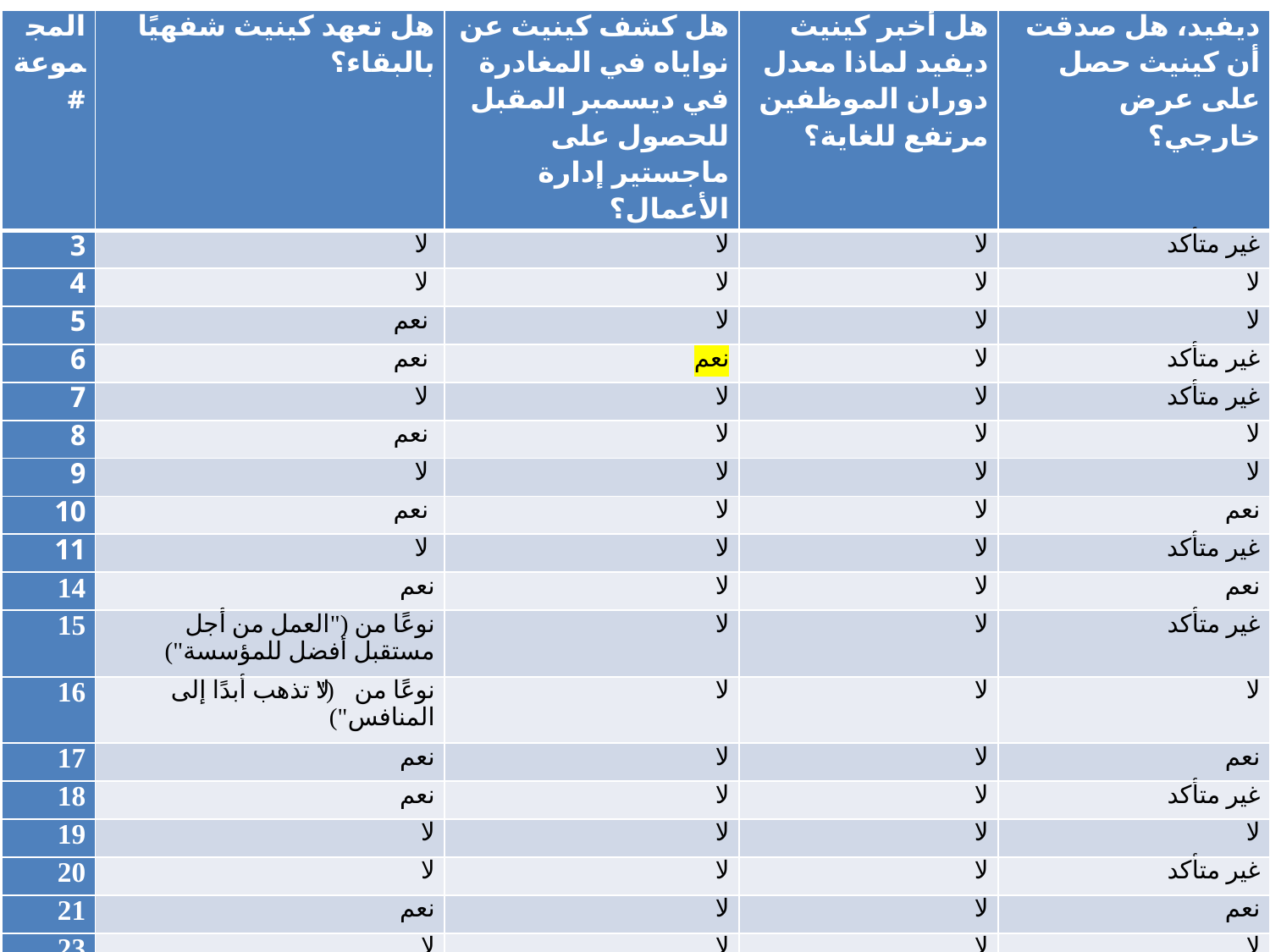

| المجموعة # | هل تعهد كينيث شفهيًا بالبقاء؟ | هل كشف كينيث عن نواياه في المغادرة في ديسمبر المقبل للحصول على ماجستير إدارة الأعمال؟ | هل أخبر كينيث ديفيد لماذا معدل دوران الموظفين مرتفع للغاية؟ | ديفيد، هل صدقت أن كينيث حصل على عرض خارجي؟ |
| --- | --- | --- | --- | --- |
| 3 | لا | لا | لا | غير متأكد |
| 4 | لا | لا | لا | لا |
| 5 | نعم | لا | لا | لا |
| 6 | نعم | نعم | لا | غير متأكد |
| 7 | لا | لا | لا | غير متأكد |
| 8 | نعم | لا | لا | لا |
| 9 | لا | لا | لا | لا |
| 10 | نعم | لا | لا | نعم |
| 11 | لا | لا | لا | غير متأكد |
| 14 | نعم | لا | لا | نعم |
| 15 | نوعًا من ("العمل من أجل مستقبل أفضل للمؤسسة") | لا | لا | غير متأكد |
| 16 | نوعًا من ("لا تذهب أبدًا إلى المنافس") | لا | لا | لا |
| 17 | نعم | لا | لا | نعم |
| 18 | نعم | لا | لا | غير متأكد |
| 19 | لا | لا | لا | لا |
| 20 | لا | لا | لا | غير متأكد |
| 21 | نعم | لا | لا | نعم |
| 23 | لا | لا | لا | لا |
| 24 | لا | لا | لا | نعم |
| 26 | نعم | لا | لا | نعم |